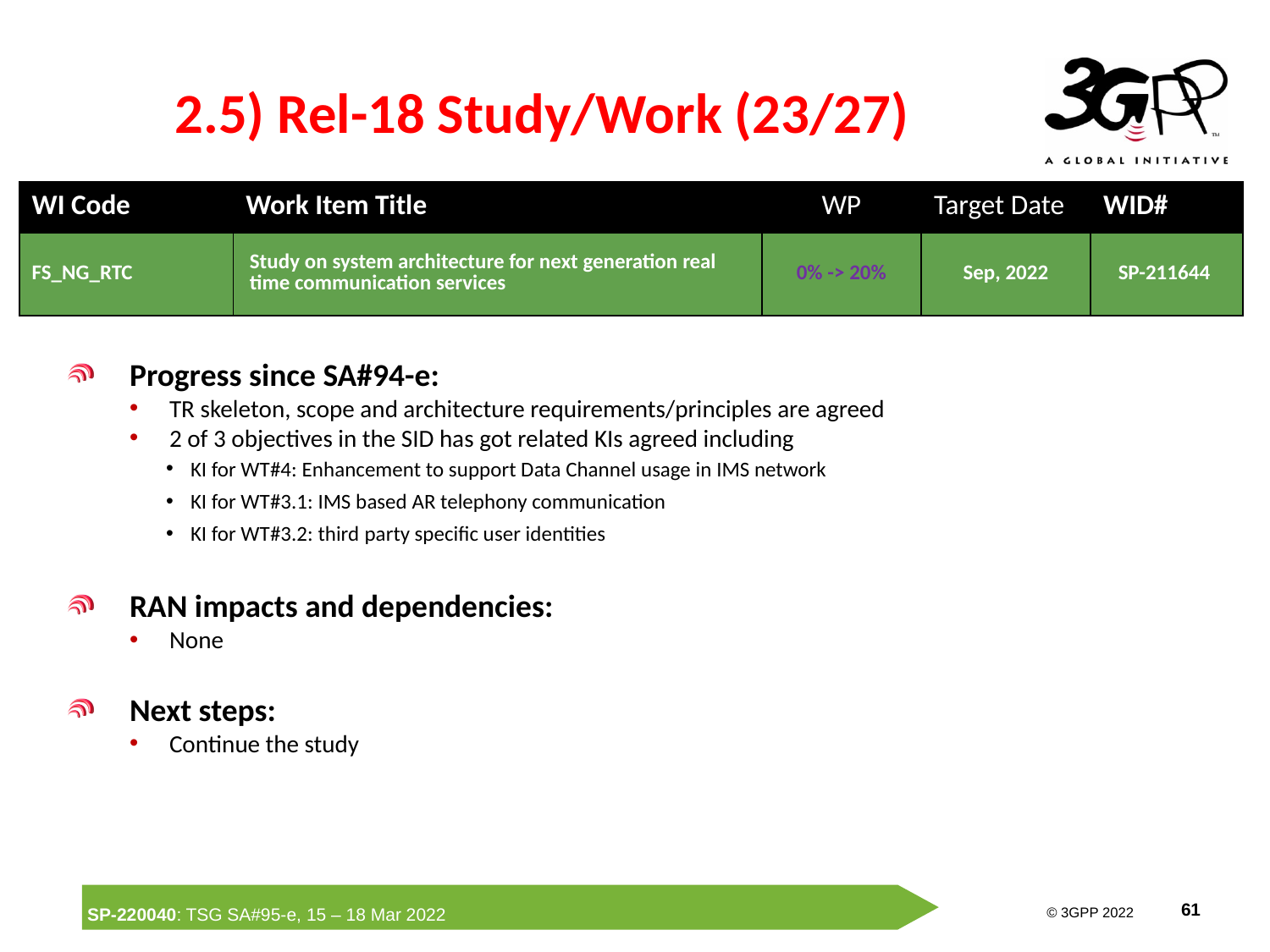

# 2.5) Rel-18 Study/Work (23/27)
| WI Code | Work Item Title | WP | Target Date | WID# |
| --- | --- | --- | --- | --- |
| FS\_NG\_RTC | Study on system architecture for next generation real time communication services | 0% -> 20% | Sep, 2022 | SP-211644 |
Progress since SA#94-e:
TR skeleton, scope and architecture requirements/principles are agreed
2 of 3 objectives in the SID has got related KIs agreed including
KI for WT#4: Enhancement to support Data Channel usage in IMS network
KI for WT#3.1: IMS based AR telephony communication
KI for WT#3.2: third party specific user identities

RAN impacts and dependencies:
None

Next steps:
Continue the study